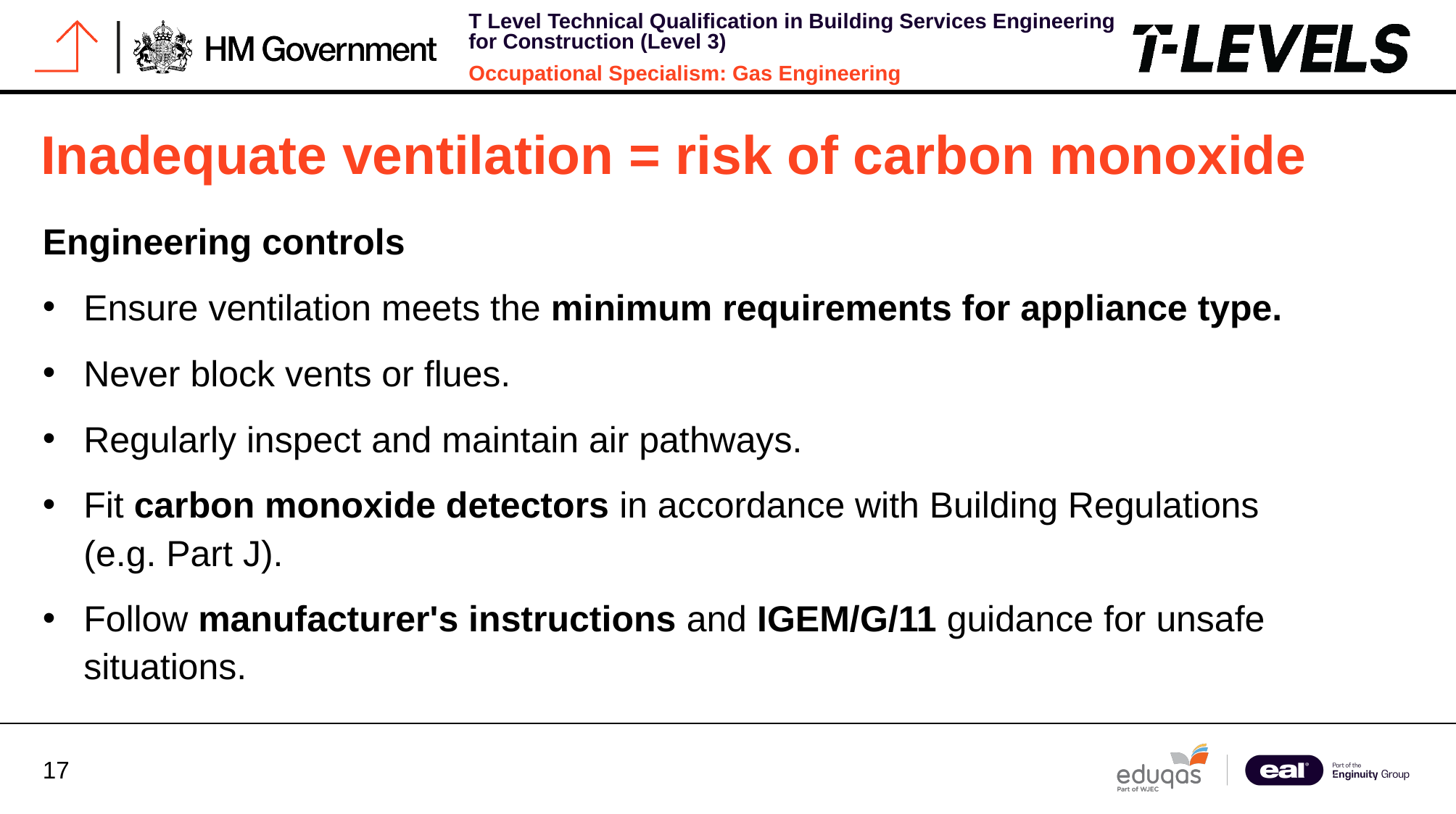

# Inadequate ventilation = risk of carbon monoxide
Engineering controls
Ensure ventilation meets the minimum requirements for appliance type.
Never block vents or flues.
Regularly inspect and maintain air pathways.
Fit carbon monoxide detectors in accordance with Building Regulations (e.g. Part J).
Follow manufacturer's instructions and IGEM/G/11 guidance for unsafe situations.